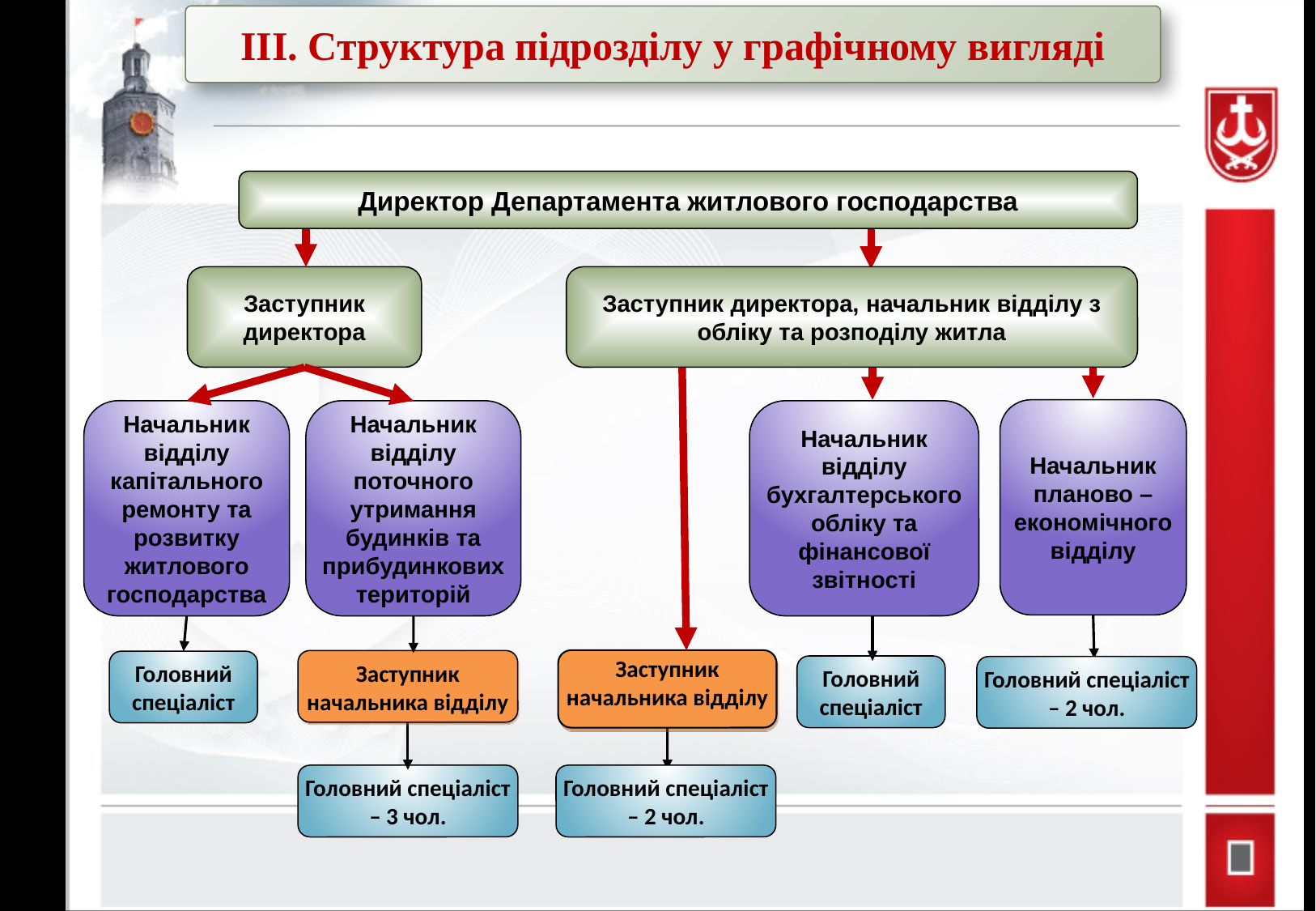

IІI. Структура підрозділу у графічному вигляді
Директор Департамента житлового господарства
Заступник директора
Заступник директора, начальник відділу з обліку та розподілу житла

Начальник планово –економічного відділу
Начальник відділу капітального ремонту та розвитку житлового господарства
Начальник відділу поточного утримання будинків та прибудинкових територій
Начальник відділу бухгалтерського обліку та фінансової звітності
Головний спеціаліст
Головний спеціаліст
Заступник начальника відділу
Заступник начальника відділу
Головний спеціаліст – 3 чол.
Головний спеціаліст – 2 чол.
Головний спеціаліст – 2 чол.